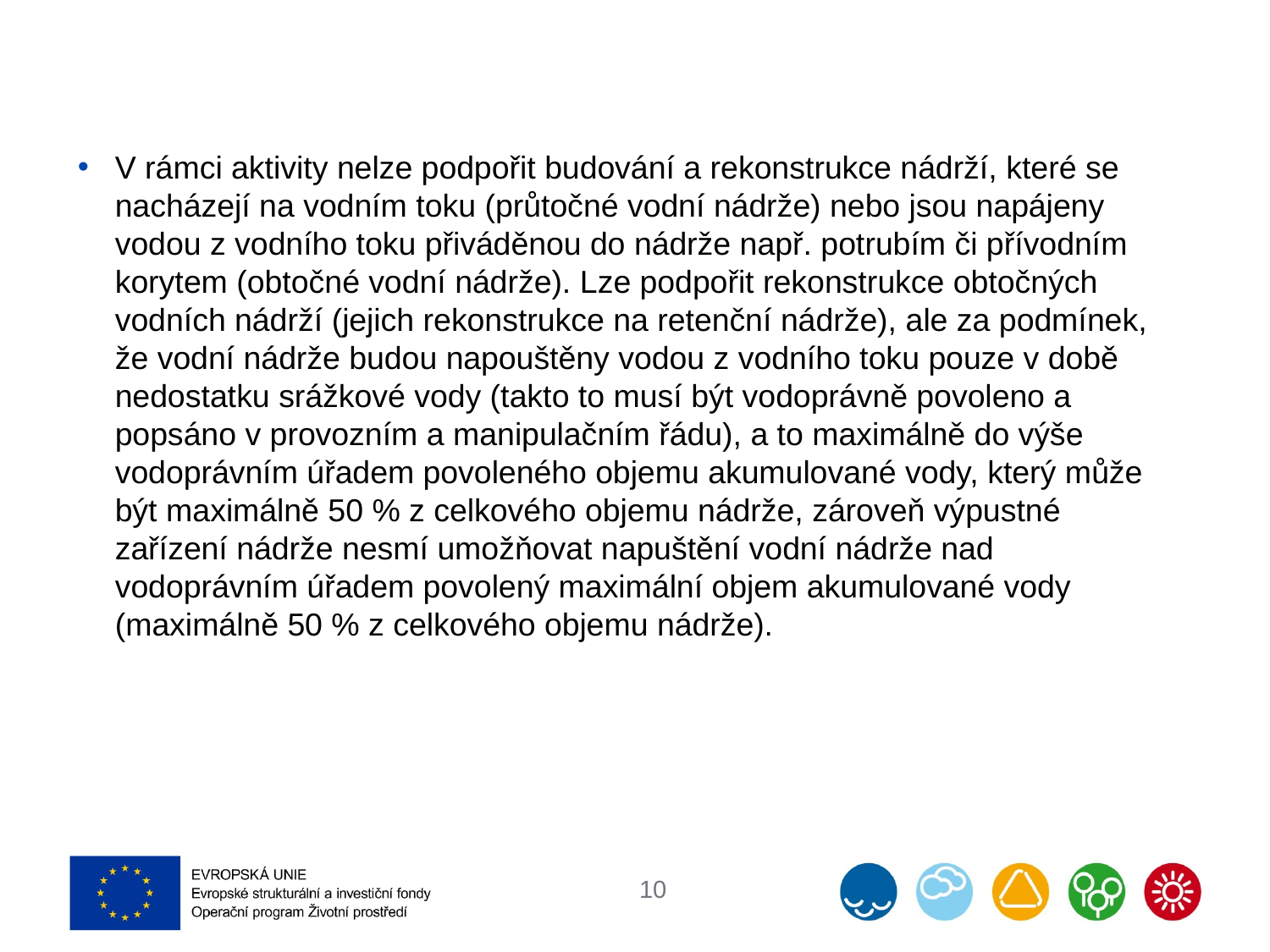

#

V rámci aktivity nelze podpořit budování a rekonstrukce nádrží, které se nacházejí na vodním toku (průtočné vodní nádrže) nebo jsou napájeny vodou z vodního toku přiváděnou do nádrže např. potrubím či přívodním korytem (obtočné vodní nádrže). Lze podpořit rekonstrukce obtočných vodních nádrží (jejich rekonstrukce na retenční nádrže), ale za podmínek, že vodní nádrže budou napouštěny vodou z vodního toku pouze v době nedostatku srážkové vody (takto to musí být vodoprávně povoleno a popsáno v provozním a manipulačním řádu), a to maximálně do výše vodoprávním úřadem povoleného objemu akumulované vody, který může být maximálně 50 % z celkového objemu nádrže, zároveň výpustné zařízení nádrže nesmí umožňovat napuštění vodní nádrže nad vodoprávním úřadem povolený maximální objem akumulované vody (maximálně 50 % z celkového objemu nádrže).

10